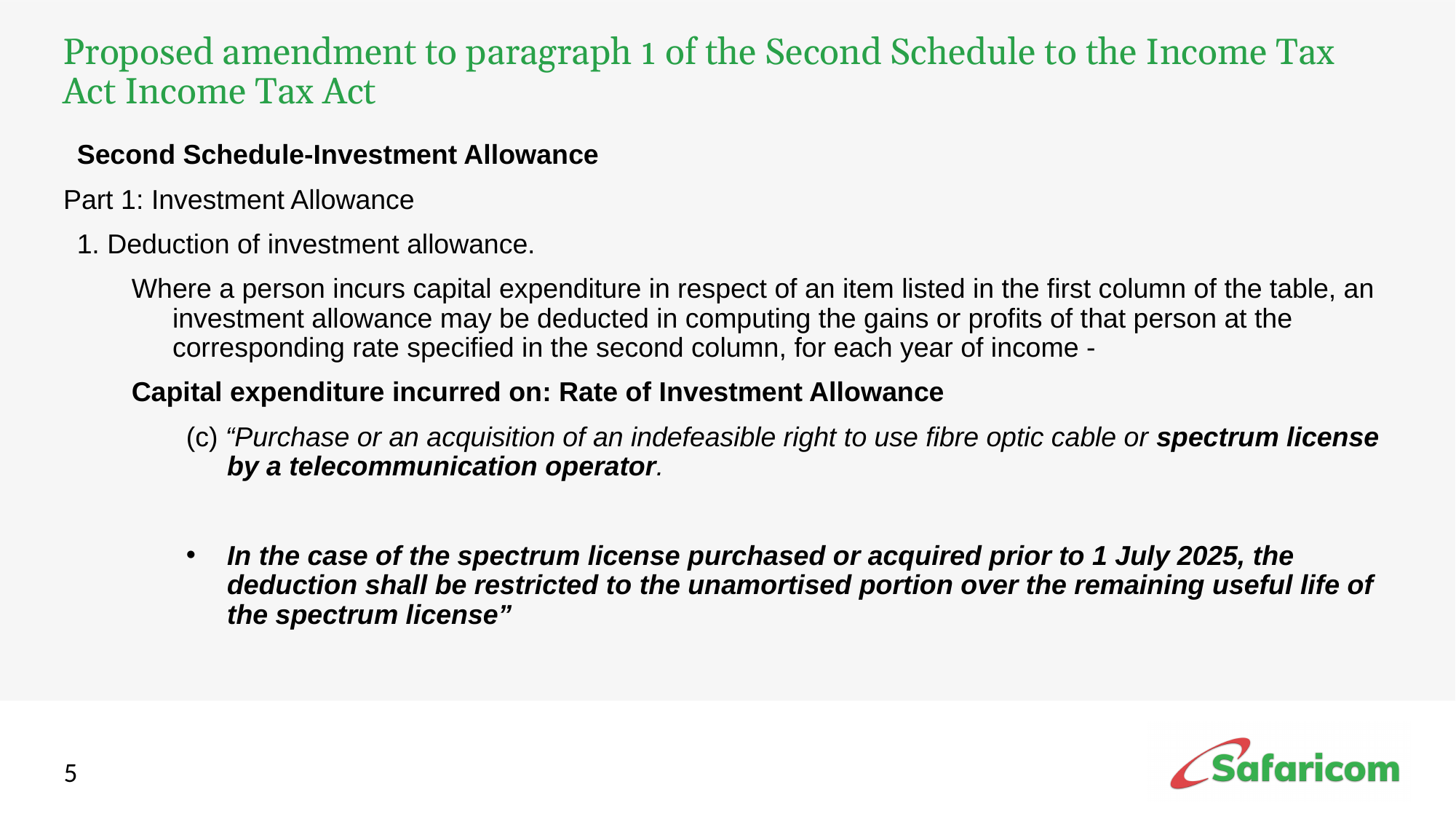

# Proposed amendment to paragraph 1 of the Second Schedule to the Income Tax Act Income Tax Act
Second Schedule-Investment Allowance
Part 1: Investment Allowance
1. Deduction of investment allowance.
Where a person incurs capital expenditure in respect of an item listed in the first column of the table, an investment allowance may be deducted in computing the gains or profits of that person at the corresponding rate specified in the second column, for each year of income -
Capital expenditure incurred on: Rate of Investment Allowance
(c) “Purchase or an acquisition of an indefeasible right to use fibre optic cable or spectrum license by a telecommunication operator.

In the case of the spectrum license purchased or acquired prior to 1 July 2025, the deduction shall be restricted to the unamortised portion over the remaining useful life of the spectrum license”

5